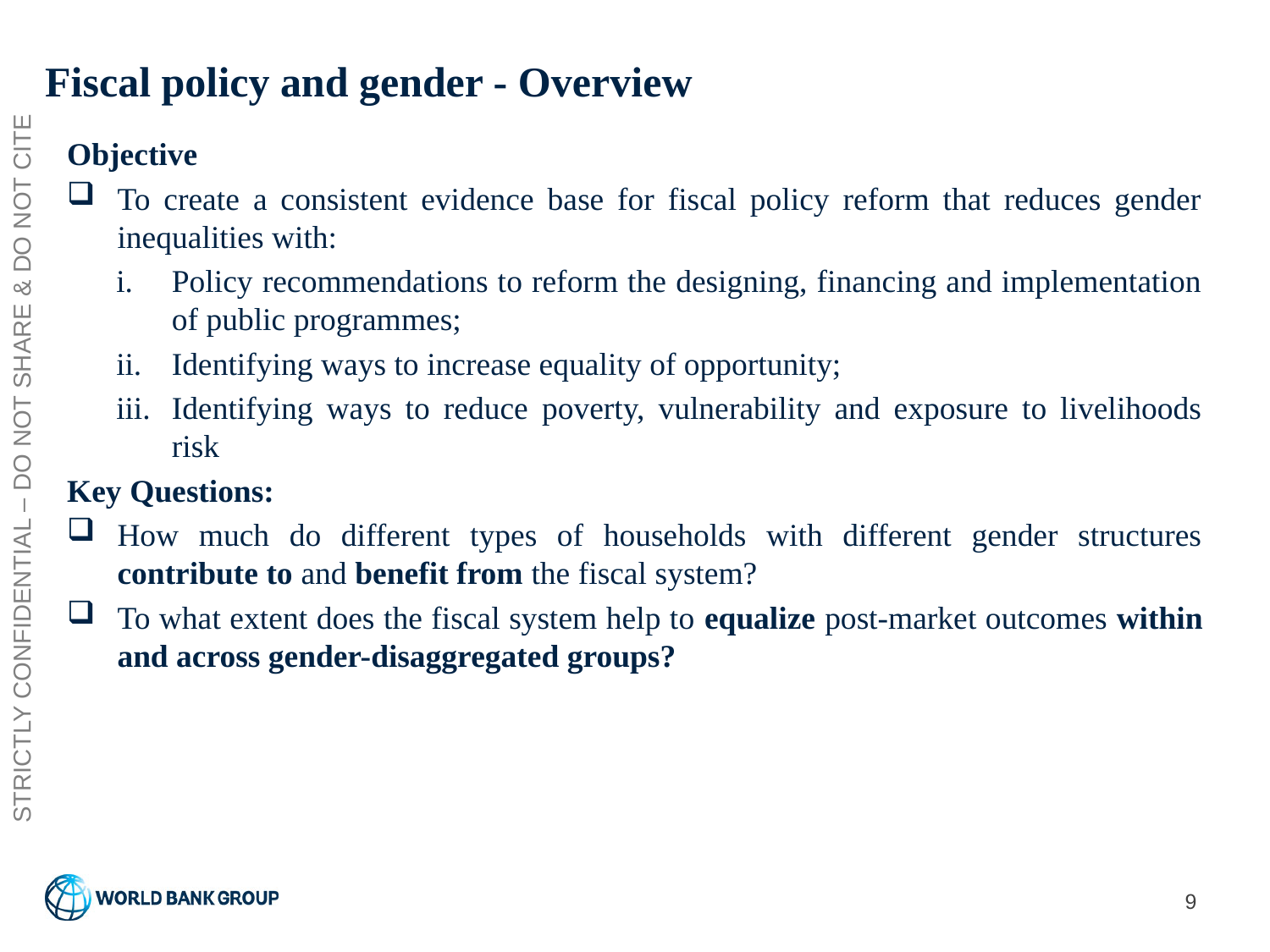

# Fiscal policy and gender - Overview
Objective
To create a consistent evidence base for fiscal policy reform that reduces gender inequalities with:
Policy recommendations to reform the designing, financing and implementation of public programmes;
Identifying ways to increase equality of opportunity;
Identifying ways to reduce poverty, vulnerability and exposure to livelihoods risk
Key Questions:
How much do different types of households with different gender structures contribute to and benefit from the fiscal system?
To what extent does the fiscal system help to equalize post-market outcomes within and across gender-disaggregated groups?

STRICTLY CONFIDENTIAL – DO NOT SHARE & DO NOT CITE
9